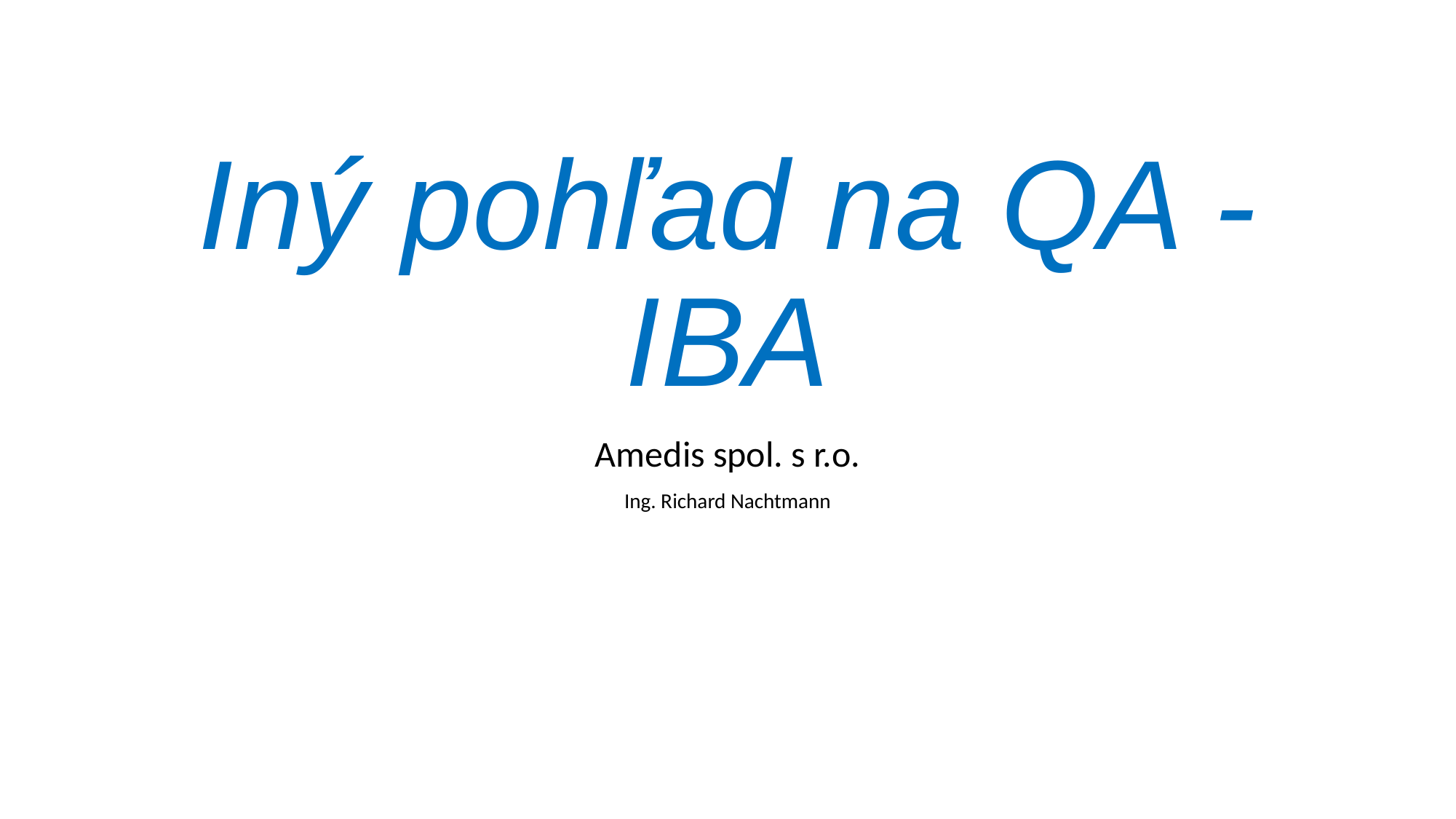

# Iný pohľad na QA - IBA
Amedis spol. s r.o.
Ing. Richard Nachtmann